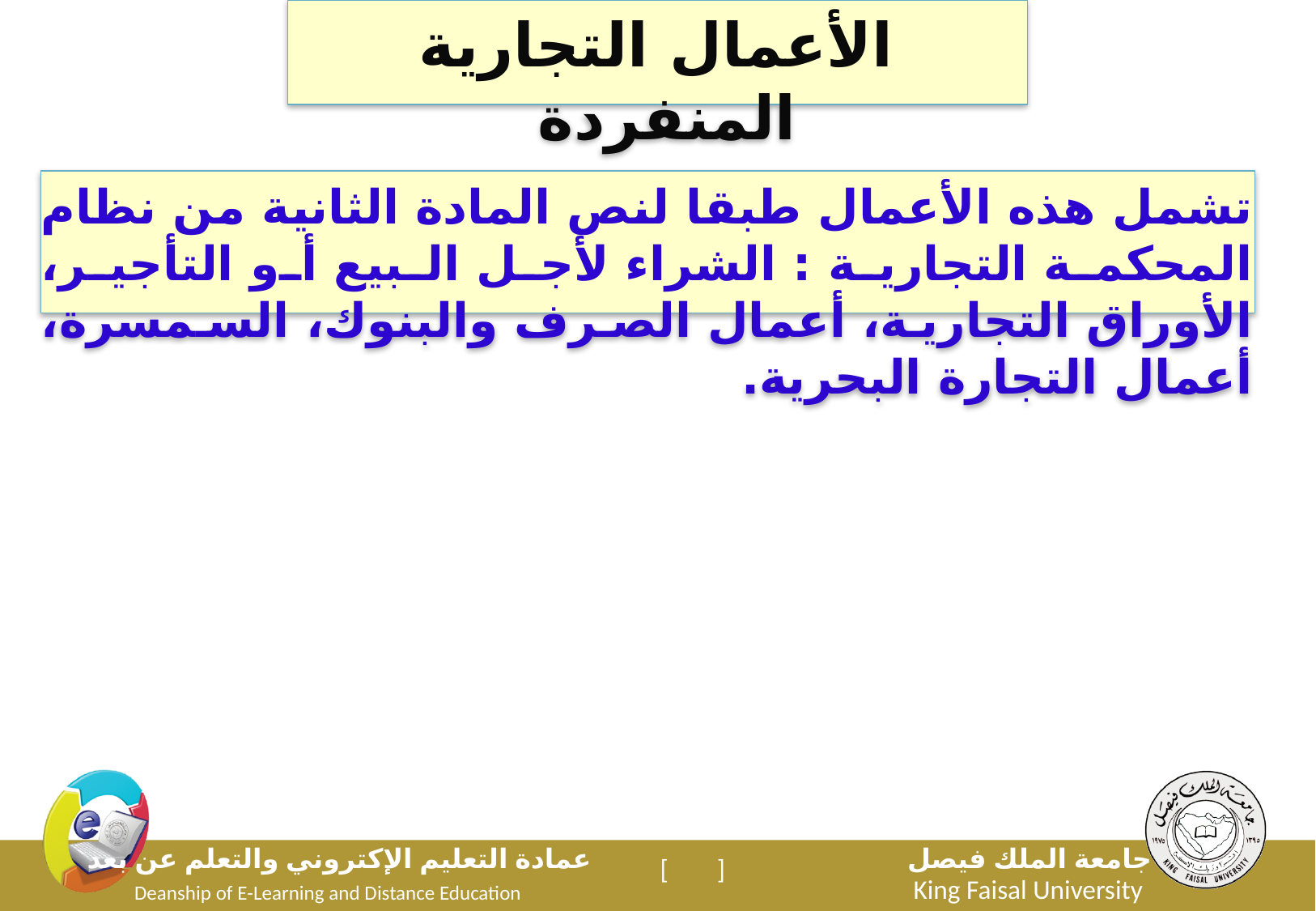

الأعمال التجارية المنفردة
تشمل هذه الأعمال طبقا لنص المادة الثانية من نظام المحكمة التجارية : الشراء لأجل البيع أو التأجير، الأوراق التجارية، أعمال الصرف والبنوك، السمسرة، أعمال التجارة البحرية.